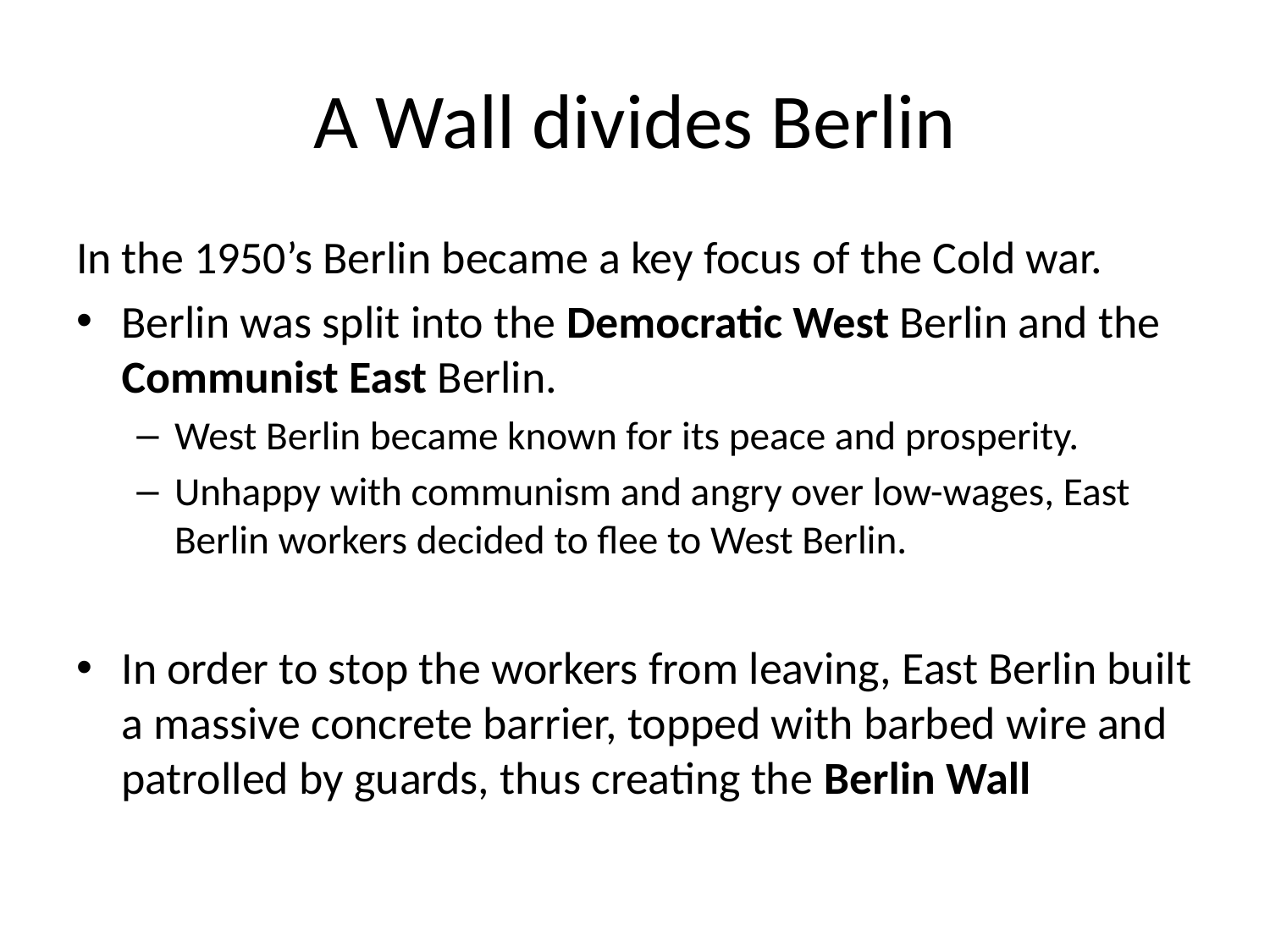

# A Wall divides Berlin
In the 1950’s Berlin became a key focus of the Cold war.
Berlin was split into the Democratic West Berlin and the Communist East Berlin.
West Berlin became known for its peace and prosperity.
Unhappy with communism and angry over low-wages, East Berlin workers decided to flee to West Berlin.

In order to stop the workers from leaving, East Berlin built a massive concrete barrier, topped with barbed wire and patrolled by guards, thus creating the Berlin Wall